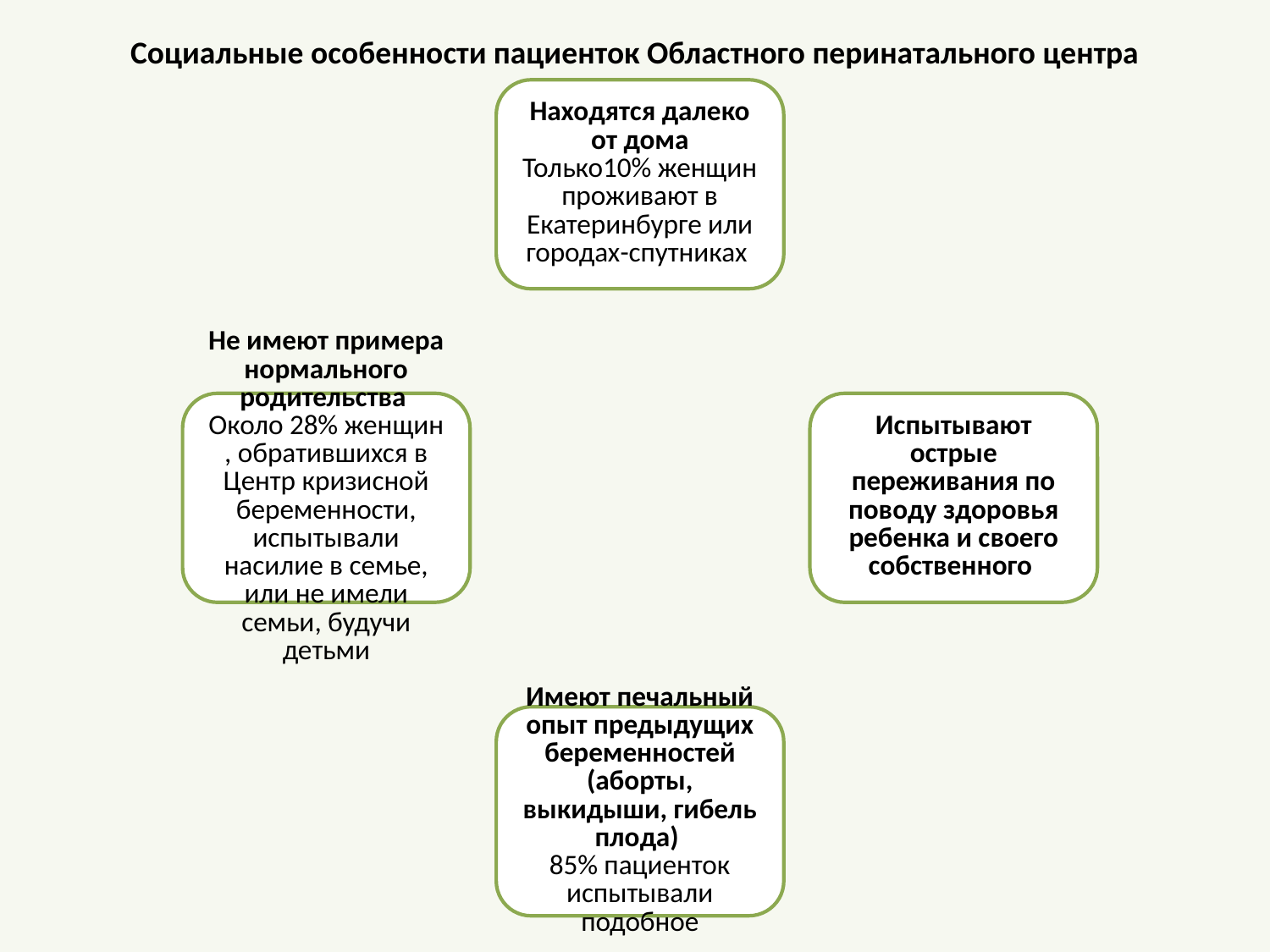

Социальные особенности пациенток Областного перинатального центра
Находятся далеко от дома
Только10% женщин проживают в Екатеринбурге или городах-спутниках
Испытывают острые переживания по поводу здоровья ребенка и своего собственного
Имеют печальный опыт предыдущих беременностей (аборты, выкидыши, гибель плода)
85% пациенток испытывали подобное
Не имеют примера нормального родительства
Около 28% женщин , обратившихся в Центр кризисной беременности, испытывали насилие в семье, или не имели семьи, будучи детьми